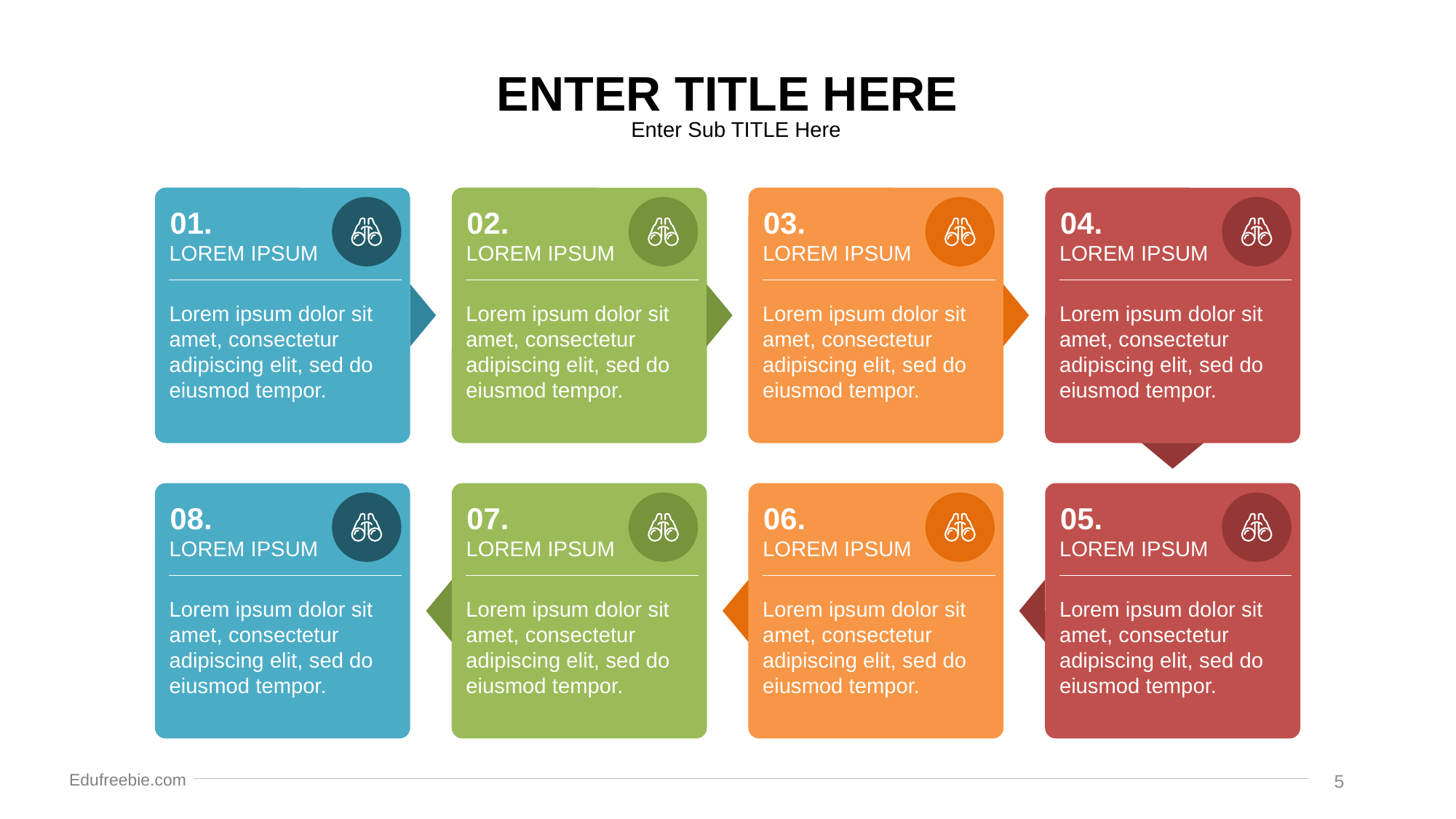

ENTER TITLE HERE
Enter Sub TITLE Here

01.
02.
03.
04.
LOREM IPSUM
LOREM IPSUM
LOREM IPSUM
LOREM IPSUM
Lorem ipsum dolor sit amet, consectetur adipiscing elit, sed do eiusmod tempor.
Lorem ipsum dolor sit amet, consectetur adipiscing elit, sed do eiusmod tempor.
Lorem ipsum dolor sit amet, consectetur adipiscing elit, sed do eiusmod tempor.
Lorem ipsum dolor sit amet, consectetur adipiscing elit, sed do eiusmod tempor.

08.
07.
06.
05.
LOREM IPSUM
LOREM IPSUM
LOREM IPSUM
LOREM IPSUM
Lorem ipsum dolor sit amet, consectetur adipiscing elit, sed do eiusmod tempor.
Lorem ipsum dolor sit amet, consectetur adipiscing elit, sed do eiusmod tempor.
Lorem ipsum dolor sit amet, consectetur adipiscing elit, sed do eiusmod tempor.
Lorem ipsum dolor sit amet, consectetur adipiscing elit, sed do eiusmod tempor.

5
Edufreebie.com